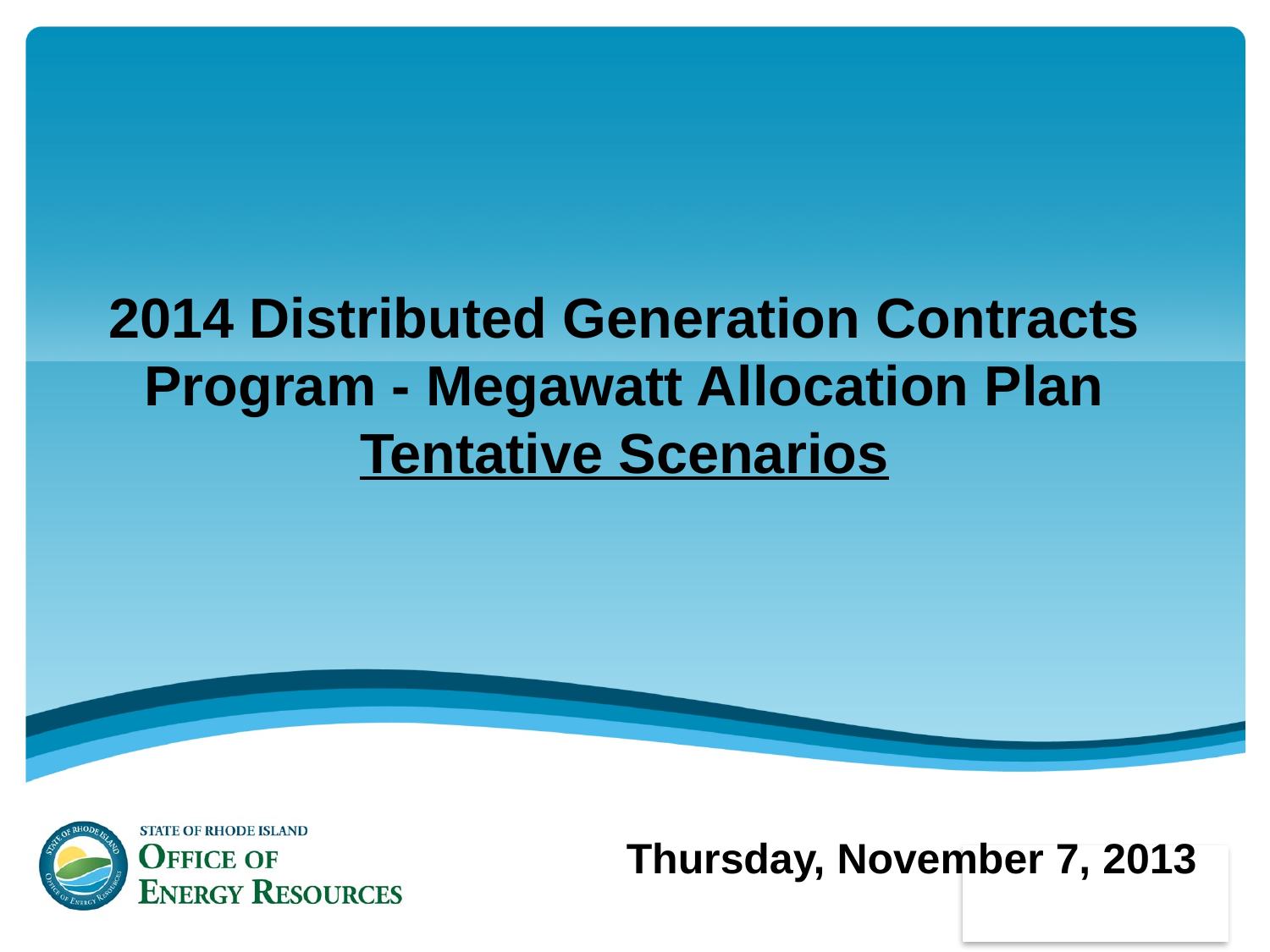

2014 Distributed Generation Contracts Program - Megawatt Allocation Plan Tentative Scenarios
Thursday, November 7, 2013